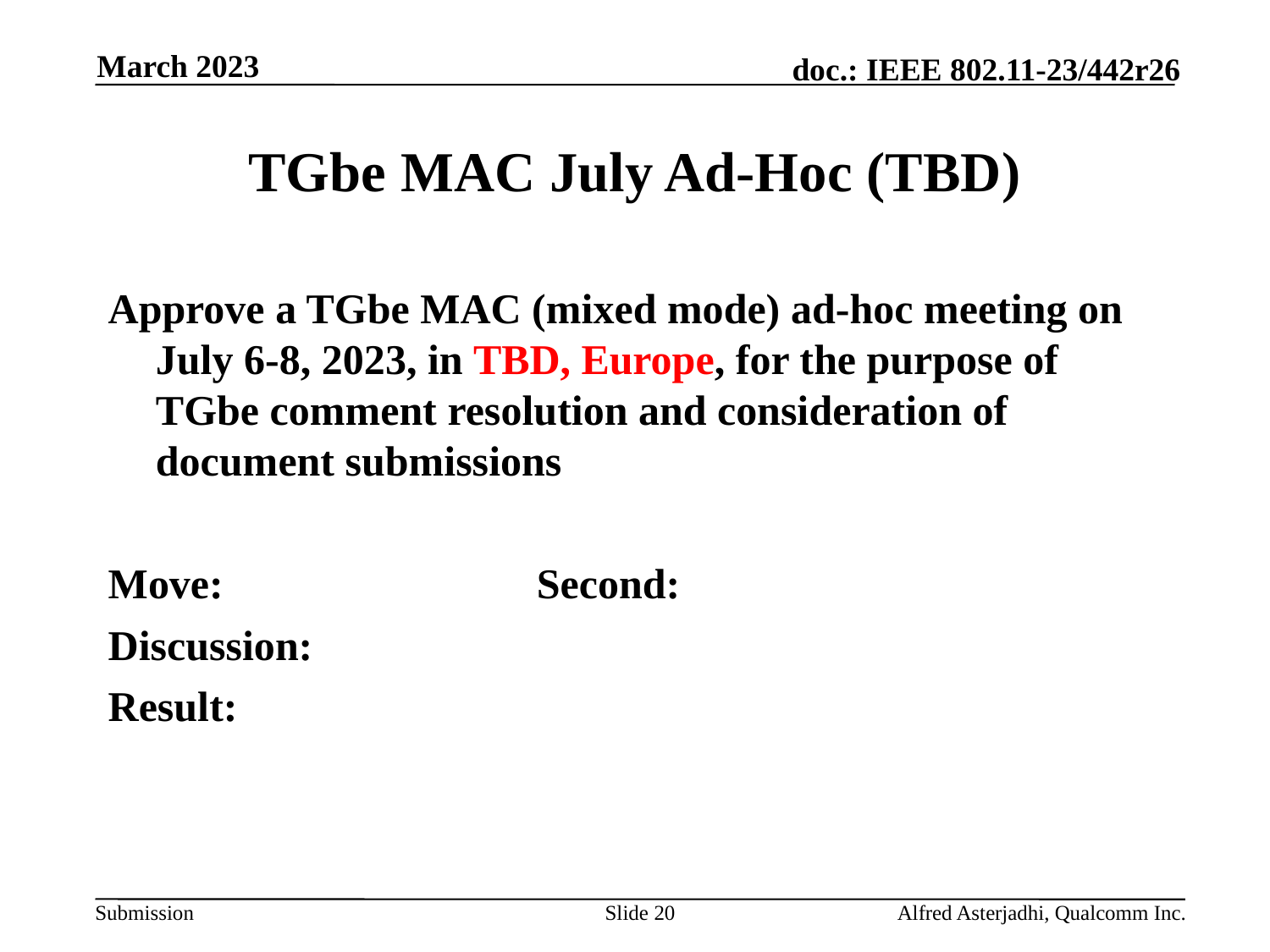

March 2023
# TGbe MAC July Ad-Hoc (TBD)
Approve a TGbe MAC (mixed mode) ad-hoc meeting on July 6-8, 2023, in TBD, Europe, for the purpose of TGbe comment resolution and consideration of document submissions

Move: 			Second:
Discussion:
Result:
Slide 20
Alfred Asterjadhi, Qualcomm Inc.